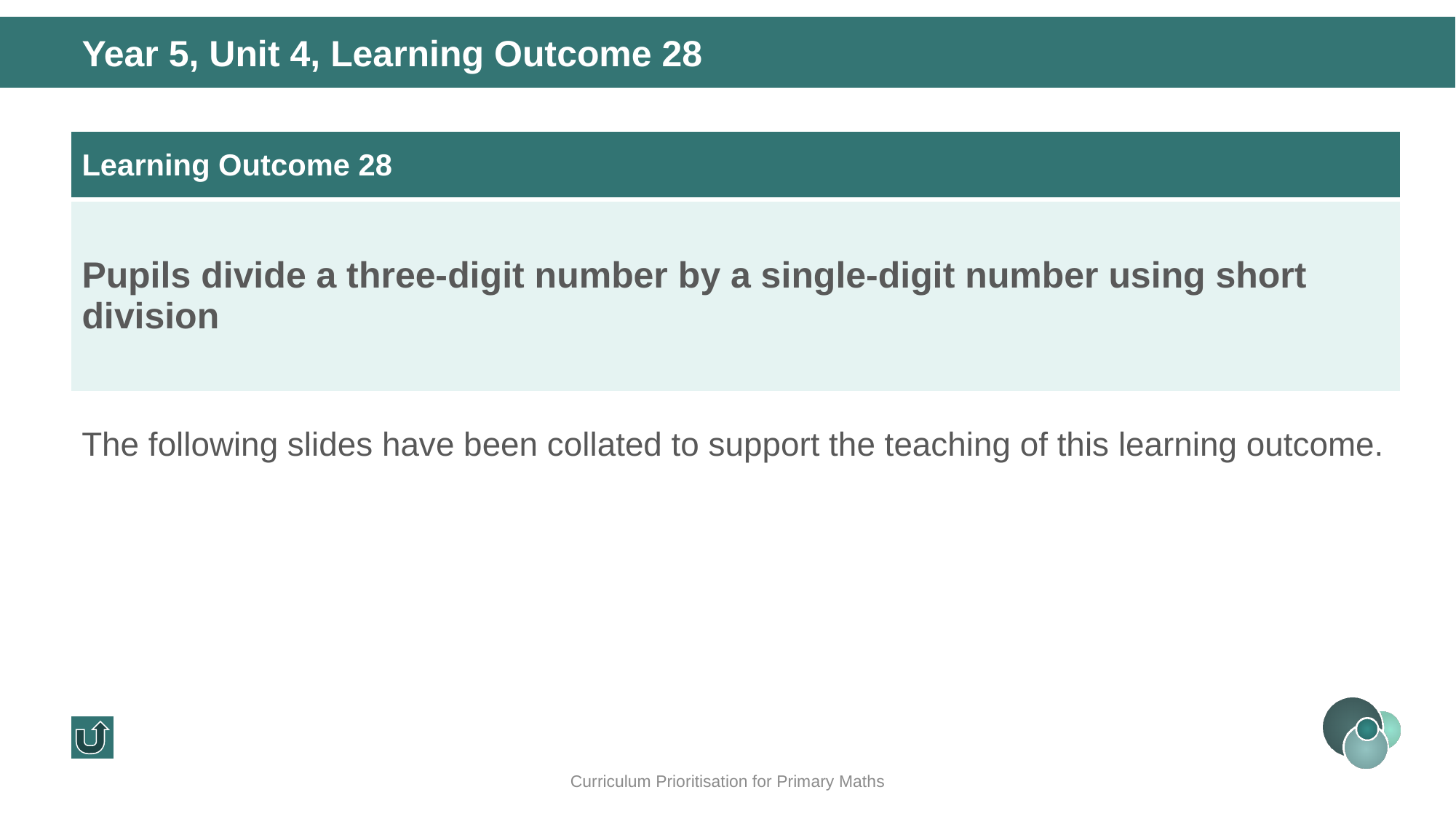

Year 5, Unit 4, Learning Outcome 28
| Learning Outcome 28 |
| --- |
| Pupils divide a three-digit number by a single-digit number using short division |
The following slides have been collated to support the teaching of this learning outcome.

Curriculum Prioritisation for Primary Maths